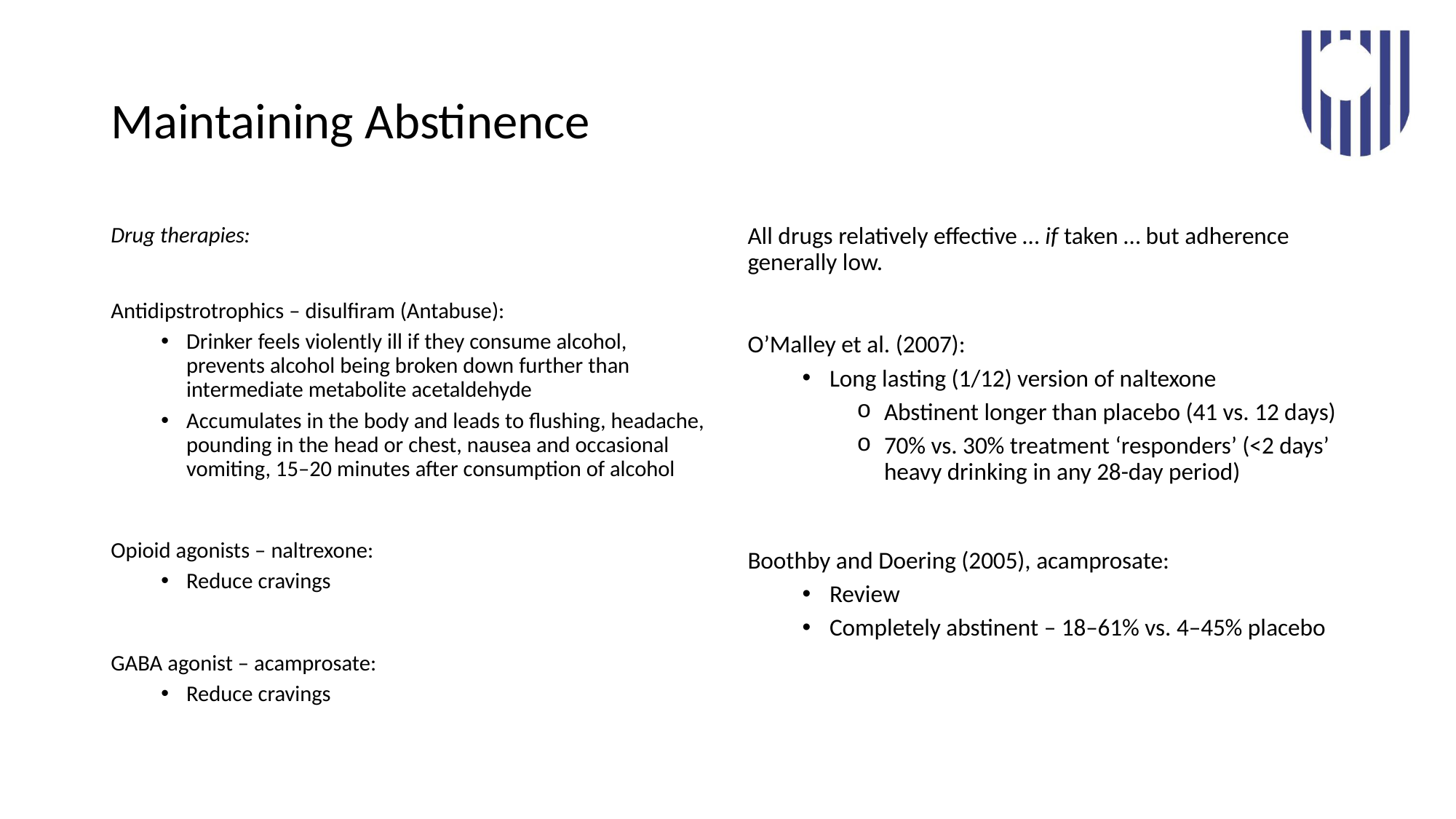

# Maintaining Abstinence
Drug therapies:

Antidipstrotrophics – disulfiram (Antabuse):
Drinker feels violently ill if they consume alcohol, prevents alcohol being broken down further than intermediate metabolite acetaldehyde
Accumulates in the body and leads to flushing, headache, pounding in the head or chest, nausea and occasional vomiting, 15–20 minutes after consumption of alcohol

Opioid agonists – naltrexone:
Reduce cravings

GABA agonist – acamprosate:
Reduce cravings
All drugs relatively effective … if taken … but adherence generally low.

O’Malley et al. (2007):
Long lasting (1/12) version of naltexone
Abstinent longer than placebo (41 vs. 12 days)
70% vs. 30% treatment ‘responders’ (<2 days’ heavy drinking in any 28-day period)

Boothby and Doering (2005), acamprosate:
Review
Completely abstinent – 18–61% vs. 4–45% placebo